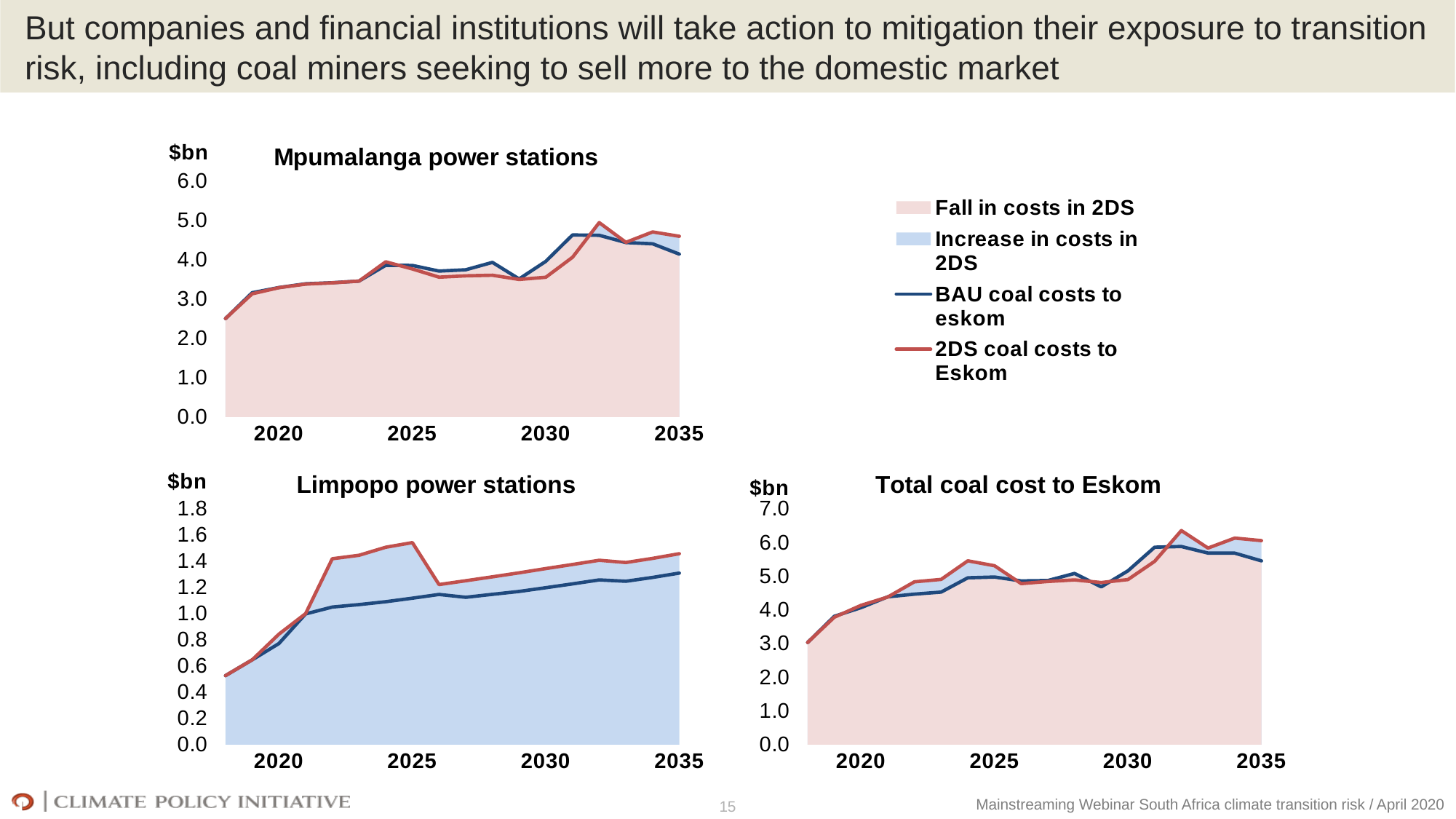

#
But companies and financial institutions will take action to mitigation their exposure to transition risk, including coal miners seeking to sell more to the domestic market

### Chart: Mpumalanga power stations

| Category |  |  |  | BAU | 450 |
|---|---|---|---|---|---|
|  | 2.5011243521833704 | 2.5011243521833704 | 2.5011243521833704 | 2.5011243521833704 | 2.5011243521833704 |
|  | 3.157418891339906 | 3.129427555799102 | 3.129427555799102 | 3.157418891339906 | 3.129427555799102 |
| 2020 | 3.290136895235114 | 3.2865786277228546 | 3.2865786277228546 | 3.290136895235114 | 3.2865786277228546 |
|  | 3.3851197021503943 | 3.3771394489811 | 3.3771394489811 | 3.3851197021503943 | 3.3771394489811 |
|  | 3.412261548318236 | 3.409225504651074 | 3.409225504651074 | 3.412261548318236 | 3.409225504651074 |
|  | 3.4543165405419773 | 3.4543165405419773 | 3.4543165405419773 | 3.4543165405419773 | 3.4543165405419773 |
|  | 3.855369266935624 | 3.943077002586278 | 3.855369266935624 | 3.855369266935624 | 3.943077002586278 |
| 2025 | 3.851877148268004 | 3.762554494360337 | 3.762554494360337 | 3.851877148268004 | 3.762554494360337 |
|  | 3.7080911536040593 | 3.5531690966421303 | 3.5531690966421303 | 3.7080911536040593 | 3.5531690966421303 |
|  | 3.7414192646660043 | 3.5876333107444167 | 3.5876333107444167 | 3.7414192646660043 | 3.5876333107444167 |
|  | 3.9287286682203653 | 3.602643148037804 | 3.602643148037804 | 3.9287286682203653 | 3.602643148037804 |
|  | 3.5082729661017305 | 3.495476585037153 | 3.495476585037153 | 3.5082729661017305 | 3.495476585037153 |
| 2030 | 3.9554962563716307 | 3.5507261775500885 | 3.5507261775500885 | 3.9554962563716307 | 3.5507261775500885 |
|  | 4.6266492375382615 | 4.059578397980502 | 4.059578397980502 | 4.6266492375382615 | 4.059578397980502 |
|  | 4.61751117352386 | 4.939730314157661 | 4.61751117352386 | 4.61751117352386 | 4.939730314157661 |
|  | 4.432269099526697 | 4.4385691600853585 | 4.432269099526697 | 4.432269099526697 | 4.4385691600853585 |
|  | 4.401476444886678 | 4.702250731389336 | 4.401476444886678 | 4.401476444886678 | 4.702250731389336 |
| 2035 | 4.139239150176039 | 4.592433171667572 | 4.139239150176039 | 4.139239150176039 | 4.592433171667572 |

### Chart

| Category |  |  |  |  |
|---|---|---|---|---|
|  | 3.0266356852816183 | 3.0266356852816183 | 3.0266356852816183 | 3.0266356852816183 |
|  | 3.8032744544388812 | 3.775283118898077 | 3.8032744544388812 | 3.775283118898077 |
| 2020 | 4.060056322254385 | 4.128386662350249 | 4.060056322254385 | 4.128386662350249 |
|  | 4.381395501698381 | 4.375599628403455 | 4.381395501698381 | 4.375599628403455 |
|  | 4.460779713814943 | 4.82629093108471 | 4.460779713814943 | 4.82629093108471 |
|  | 4.521620842363454 | 4.897539190694959 | 4.521620842363454 | 4.897539190694959 |
|  | 4.944624754266315 | 5.447644948958249 | 4.944624754266315 | 5.447644948958249 |
| 2025 | 4.96803695758861 | 5.302333011903048 | 4.96803695758861 | 5.302333011903048 |
|  | 4.85270293932069 | 4.773224125431759 | 4.85270293932069 | 4.773224125431759 |
|  | 4.864370445347523 | 4.836926697954047 | 4.864370445347523 | 4.836926697954047 |
|  | 5.074501859959037 | 4.881754065275544 | 5.074501859959037 | 4.881754065275544 |
|  | 4.67590413643037 | 4.805006825386201 | 4.67590413643037 | 4.805006825386201 |
| 2030 | 5.151692814750597 | 4.892680112896597 | 5.151692814750597 | 4.892680112896597 |
|  | 5.852060522170361 | 5.432802482702469 | 5.852060522170361 | 5.432802482702469 |
|  | 5.8728706191972915 | 6.344913155991865 | 5.8728706191972915 | 6.344913155991865 |
|  | 5.677572173401343 | 5.826734966276809 | 5.677572173401343 | 5.826734966276809 |
|  | 5.675788431890311 | 6.121860170146384 | 5.675788431890311 | 6.121860170146384 |
| 2035 | 5.446664226516792 | 6.0477491211336245 | 5.446664226516792 | 6.0477491211336245 |

### Chart: Limpopo power stations

| Category |  |  | BAU | 450 |
|---|---|---|---|---|
|  | 0.5255113330982478 | 0.5255113330982478 | 0.5255113330982478 | 0.5255113330982478 |
|  | 0.6458555630989751 | 0.6458555630989751 | 0.6458555630989751 | 0.6458555630989751 |
| 2020 | 0.8418080346273945 | 0.769919427019271 | 0.769919427019271 | 0.8418080346273945 |
|  | 0.9984601794223553 | 0.9962757995479865 | 0.9962757995479865 | 0.9984601794223553 |
|  | 1.4170654264336355 | 1.0485181654967064 | 1.0485181654967064 | 1.4170654264336355 |
|  | 1.4432226501529812 | 1.0673043018214765 | 1.0673043018214765 | 1.4432226501529812 |
|  | 1.5045679463719712 | 1.0892554873306912 | 1.0892554873306912 | 1.5045679463719712 |
| 2025 | 1.5397785175427117 | 1.1161598093206055 | 1.1161598093206055 | 1.5397785175427117 |
|  | 1.2200550287896288 | 1.144611785716631 | 1.144611785716631 | 1.2200550287896288 |
|  | 1.2492933872096295 | 1.1229511806815193 | 1.1229511806815193 | 1.2492933872096295 |
|  | 1.2791109172377402 | 1.1457731917386713 | 1.1457731917386713 | 1.2791109172377402 |
|  | 1.3095302403490474 | 1.1676311703286397 | 1.1676311703286397 | 1.3095302403490474 |
| 2030 | 1.3419539353465084 | 1.1961965583789669 | 1.1961965583789669 | 1.3419539353465084 |
|  | 1.373224084721967 | 1.2254112846320997 | 1.2254112846320997 | 1.373224084721967 |
|  | 1.4051828418342036 | 1.2553594456734323 | 1.2553594456734323 | 1.4051828418342036 |
|  | 1.3881658061914501 | 1.2453030738746462 | 1.2453030738746462 | 1.3881658061914501 |
|  | 1.4196094387570484 | 1.2743119870036328 | 1.2743119870036328 | 1.4196094387570484 |
| 2035 | 1.4553159494660524 | 1.3074250763407533 | 1.3074250763407533 | 1.4553159494660524 |

### Chart: Total coal cost to Eskom

| Category |  |  |  | Total BAU | Total 450 |
|---|---|---|---|---|---|
|  | 3.0266356852816183 | 3.0266356852816183 | 3.0266356852816183 | 3.0266356852816183 | 3.0266356852816183 |
|  | 3.8032744544388812 | 3.775283118898077 | 3.775283118898077 | 3.8032744544388812 | 3.775283118898077 |
| 2020 | 4.060056322254385 | 4.128386662350249 | 4.060056322254385 | 4.060056322254385 | 4.128386662350249 |
|  | 4.381395501698381 | 4.375599628403455 | 4.375599628403455 | 4.381395501698381 | 4.375599628403455 |
|  | 4.460779713814943 | 4.82629093108471 | 4.460779713814943 | 4.460779713814943 | 4.82629093108471 |
|  | 4.521620842363454 | 4.897539190694959 | 4.521620842363454 | 4.521620842363454 | 4.897539190694959 |
|  | 4.944624754266315 | 5.447644948958249 | 4.944624754266315 | 4.944624754266315 | 5.447644948958249 |
| 2025 | 4.96803695758861 | 5.302333011903048 | 4.96803695758861 | 4.96803695758861 | 5.302333011903048 |
|  | 4.85270293932069 | 4.773224125431759 | 4.773224125431759 | 4.85270293932069 | 4.773224125431759 |
|  | 4.864370445347523 | 4.836926697954047 | 4.836926697954047 | 4.864370445347523 | 4.836926697954047 |
|  | 5.074501859959037 | 4.881754065275544 | 4.881754065275544 | 5.074501859959037 | 4.881754065275544 |
|  | 4.67590413643037 | 4.805006825386201 | 4.67590413643037 | 4.67590413643037 | 4.805006825386201 |
| 2030 | 5.151692814750597 | 4.892680112896597 | 4.892680112896597 | 5.151692814750597 | 4.892680112896597 |
|  | 5.852060522170361 | 5.432802482702469 | 5.432802482702469 | 5.852060522170361 | 5.432802482702469 |
|  | 5.8728706191972915 | 6.344913155991865 | 5.8728706191972915 | 5.8728706191972915 | 6.344913155991865 |
|  | 5.677572173401343 | 5.826734966276809 | 5.677572173401343 | 5.677572173401343 | 5.826734966276809 |
|  | 5.675788431890311 | 6.121860170146384 | 5.675788431890311 | 5.675788431890311 | 6.121860170146384 |
| 2035 | 5.446664226516792 | 6.0477491211336245 | 5.446664226516792 | 5.446664226516792 | 6.0477491211336245 |
15